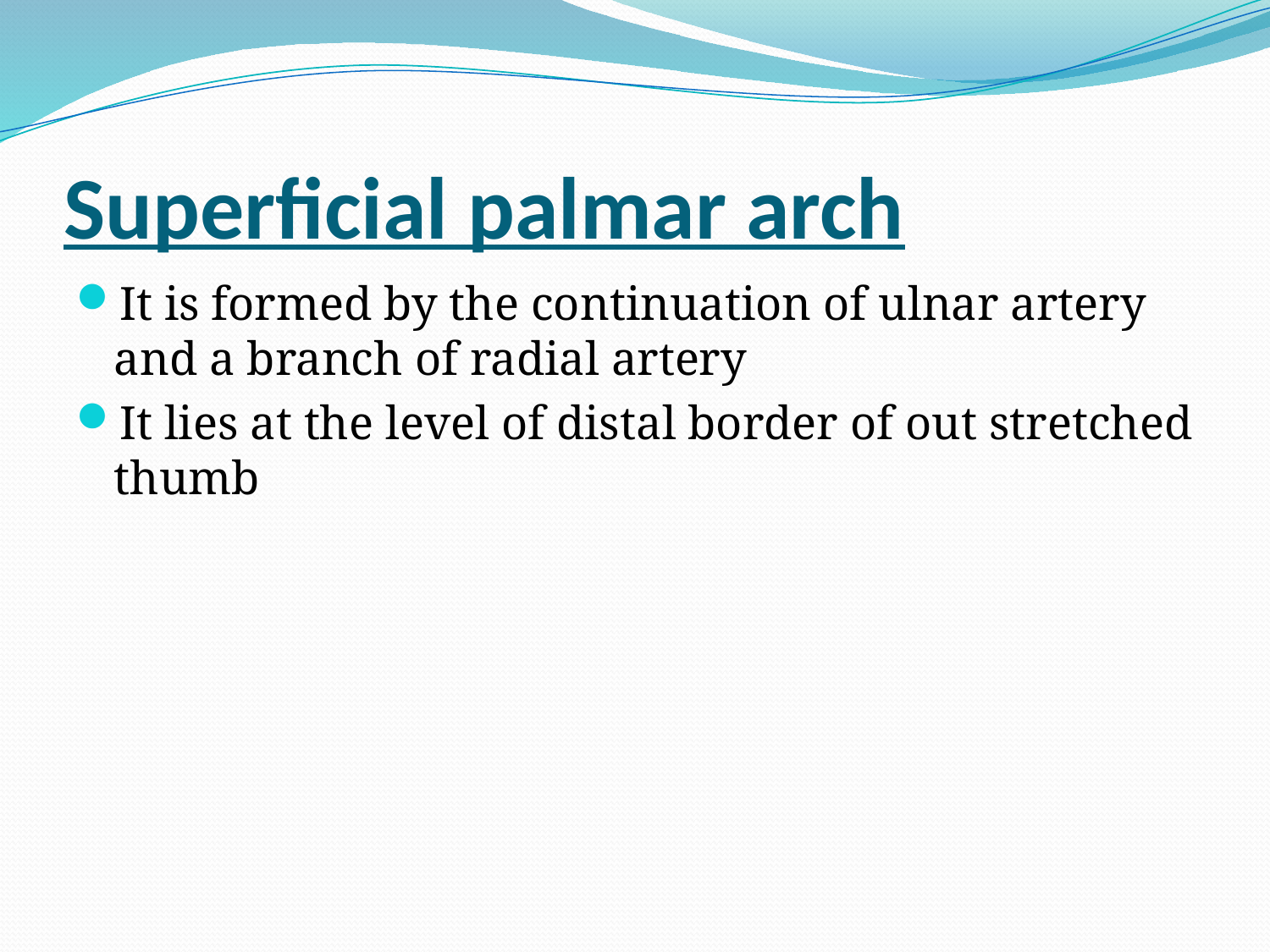

# Superficial palmar arch
It is formed by the continuation of ulnar artery and a branch of radial artery
It lies at the level of distal border of out stretched thumb